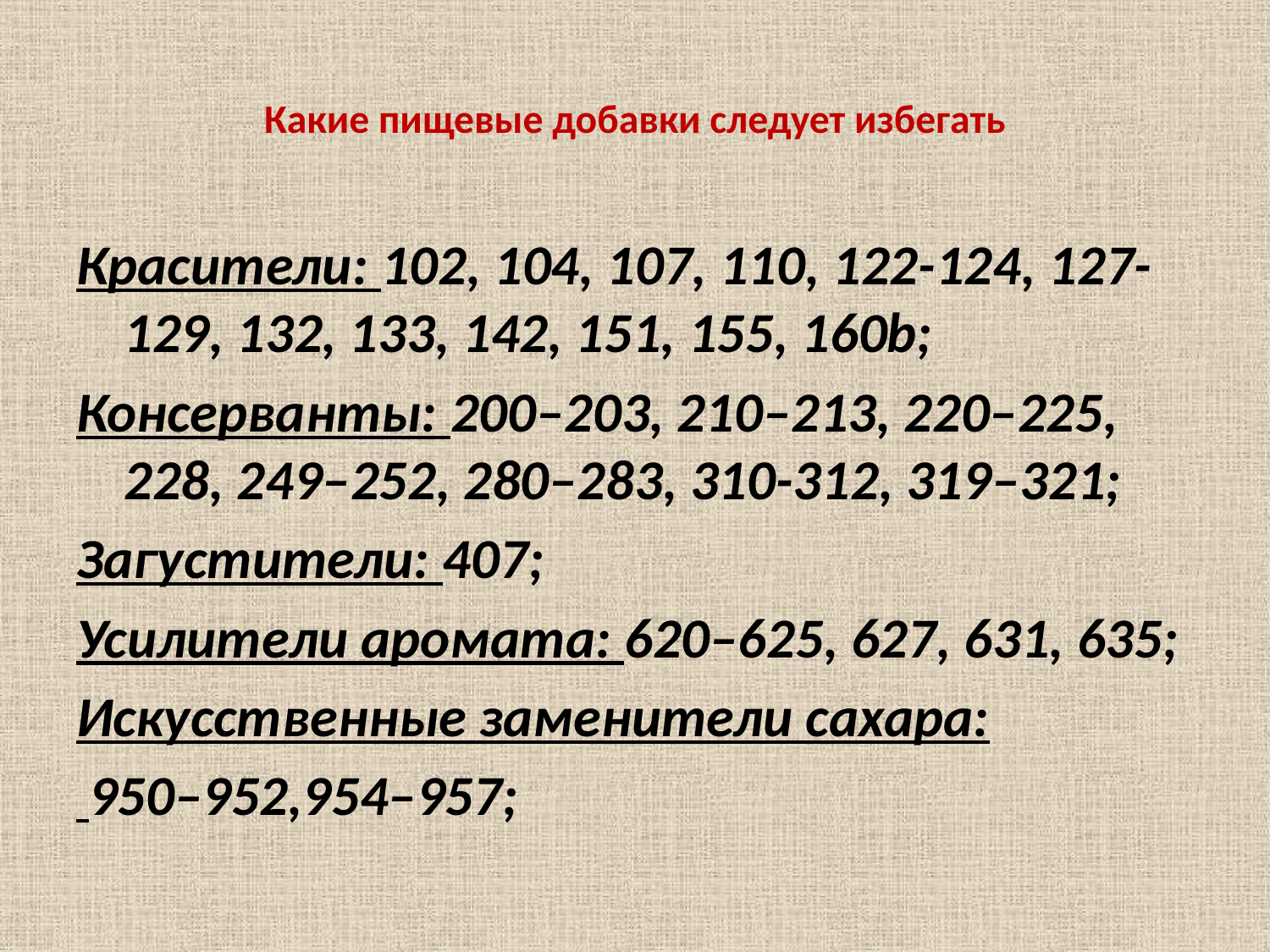

# Какие пищевые добавки следует избегать
Красители: 102, 104, 107, 110, 122-124, 127-129, 132, 133, 142, 151, 155, 160b;
Консерванты: 200–203, 210–213, 220–225, 228, 249–252, 280–283, 310-312, 319–321;
Загустители: 407;
Усилители аромата: 620–625, 627, 631, 635;
Искусственные заменители сахара:
 950–952,954–957;